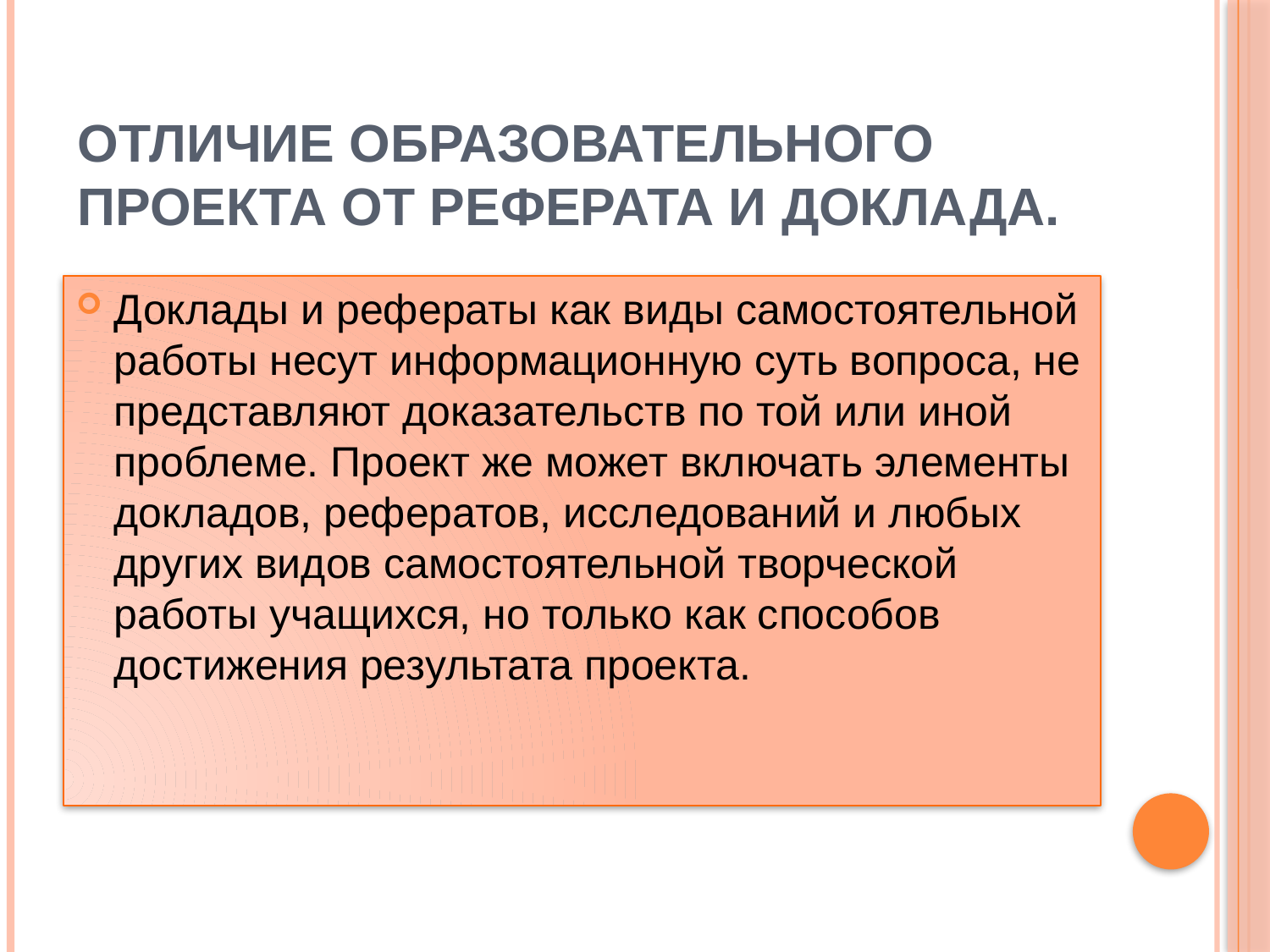

# Отличие образовательного проекта от реферата и доклада.
Доклады и рефераты как виды самостоятельной работы несут информационную суть вопроса, не представляют доказательств по той или иной проблеме. Проект же может включать элементы докладов, рефератов, исследований и любых других видов самостоятельной творческой работы учащихся, но только как способов достижения результата проекта.